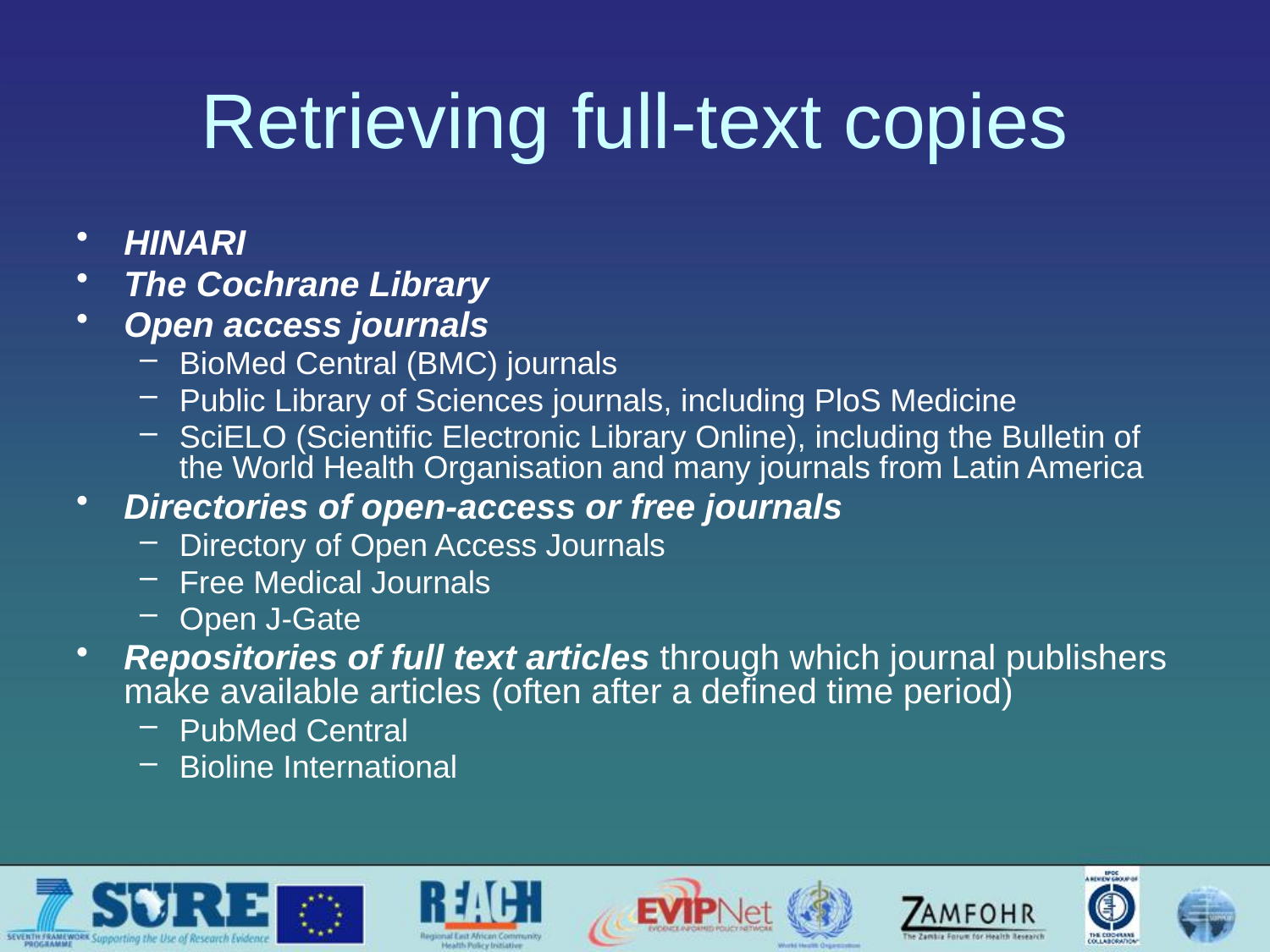

# Retrieving full-text copies
HINARI
The Cochrane Library
Open access journals
BioMed Central (BMC) journals
Public Library of Sciences journals, including PloS Medicine
SciELO (Scientific Electronic Library Online), including the Bulletin of the World Health Organisation and many journals from Latin America
Directories of open-access or free journals
Directory of Open Access Journals
Free Medical Journals
Open J-Gate
Repositories of full text articles through which journal publishers make available articles (often after a defined time period)
PubMed Central
Bioline International